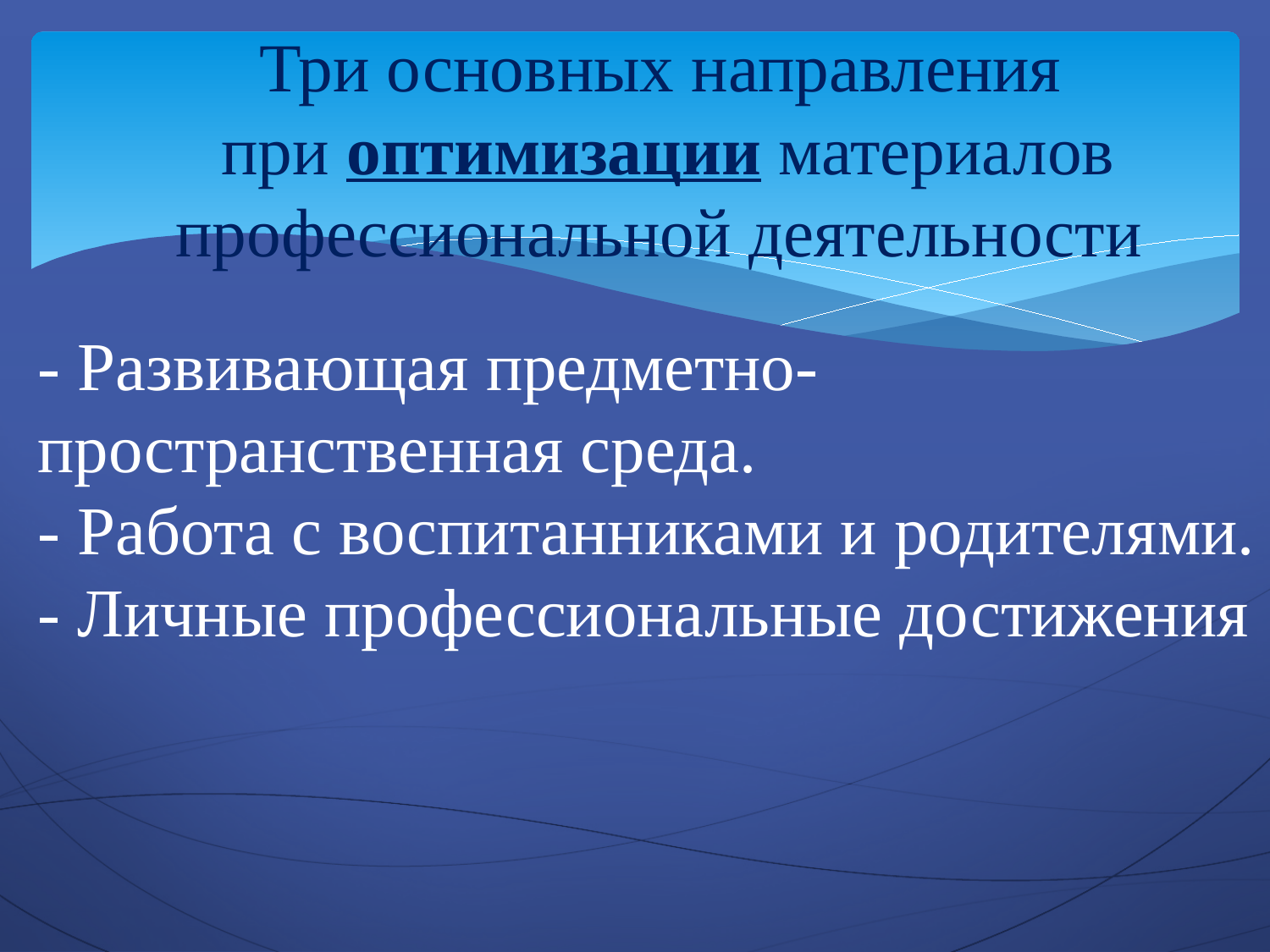

# Три основных направления при оптимизации материалов профессиональной деятельности
- Развивающая предметно-пространственная среда.
- Работа с воспитанниками и родителями.
- Личные профессиональные достижения